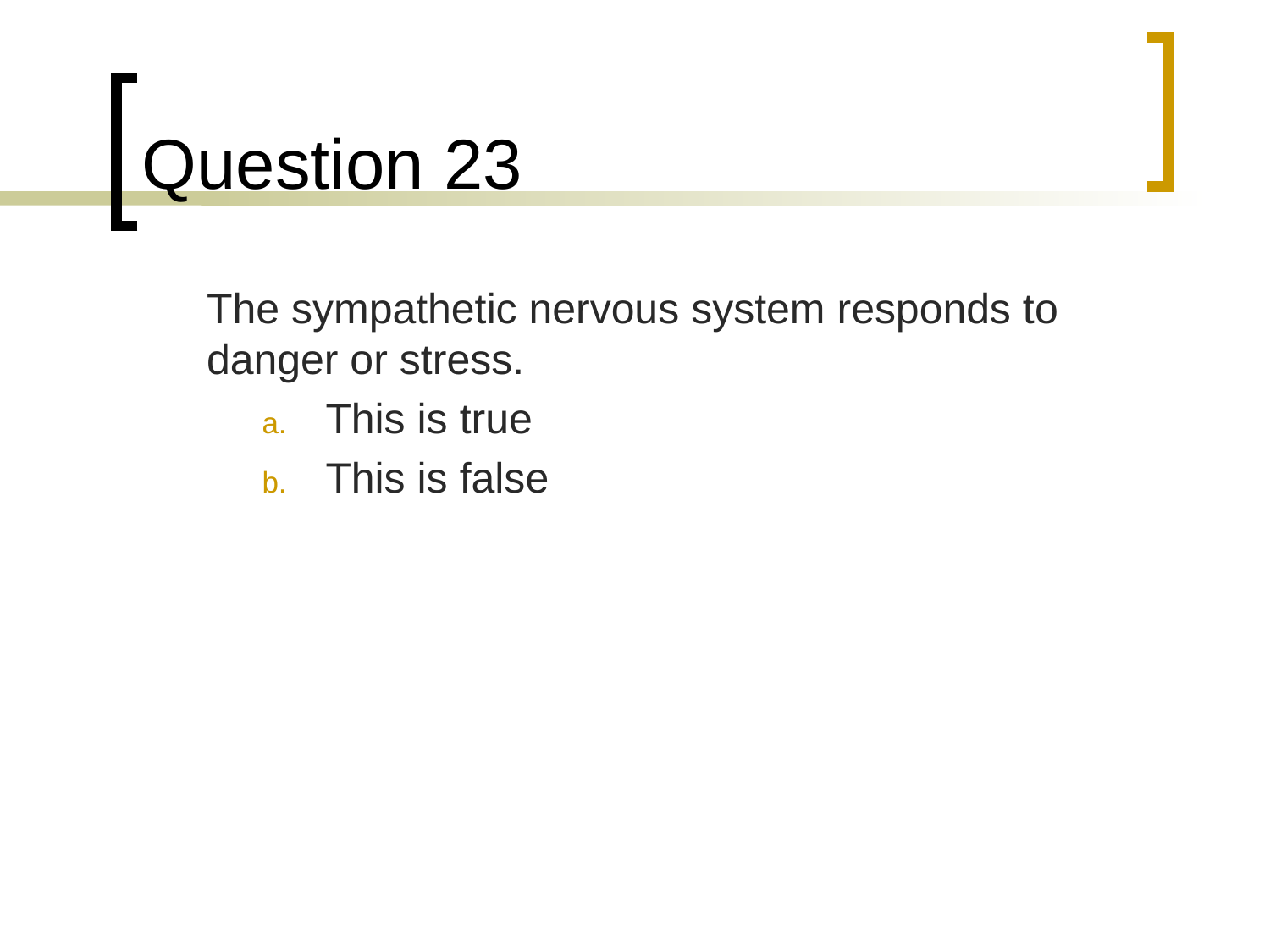

# Question 23
	The sympathetic nervous system responds to danger or stress.
This is true
This is false